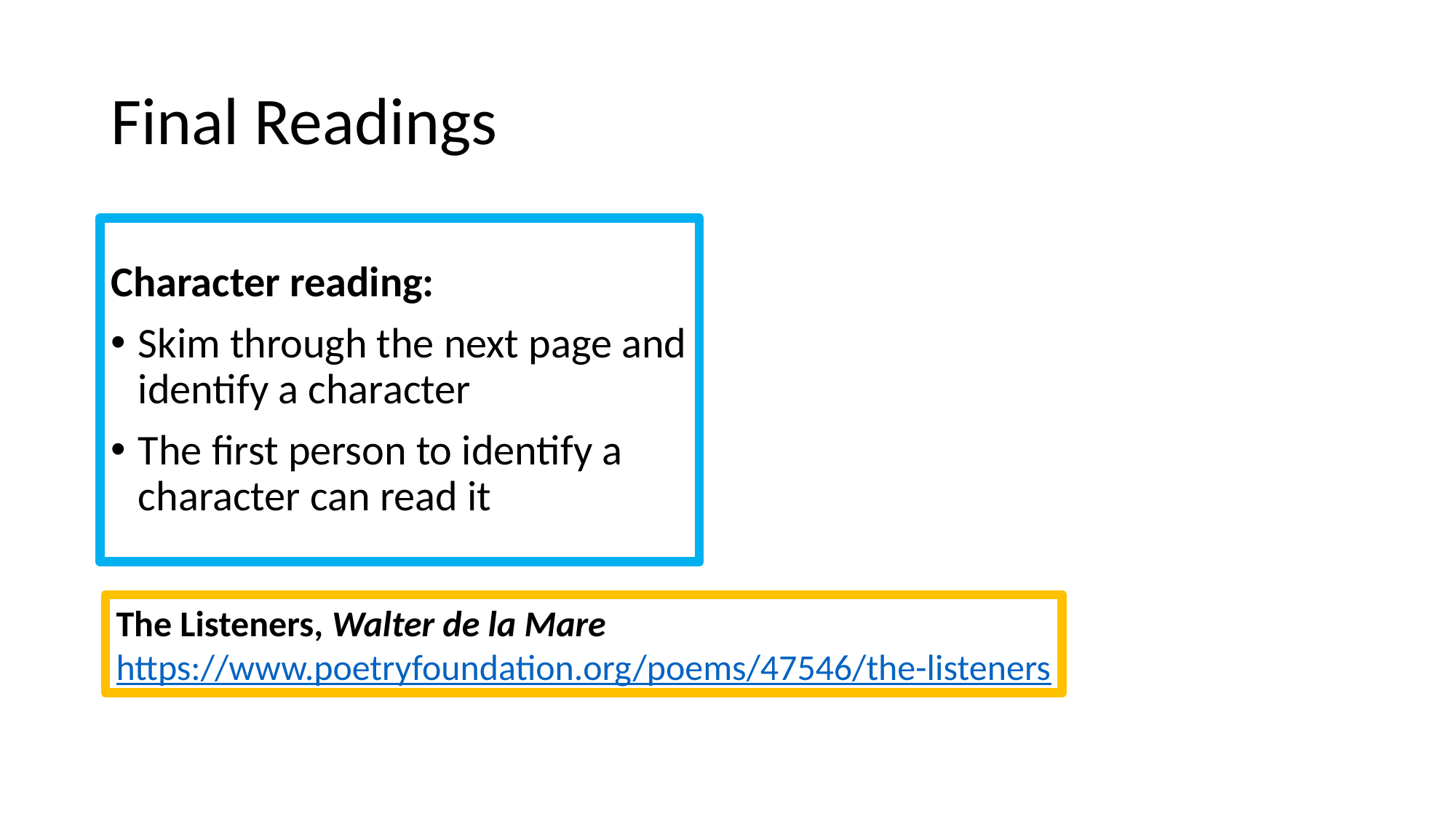

# Final Readings
Character reading:
Skim through the next page and identify a character
The first person to identify a character can read it
The Listeners, Walter de la Mare
https://www.poetryfoundation.org/poems/47546/the-listeners